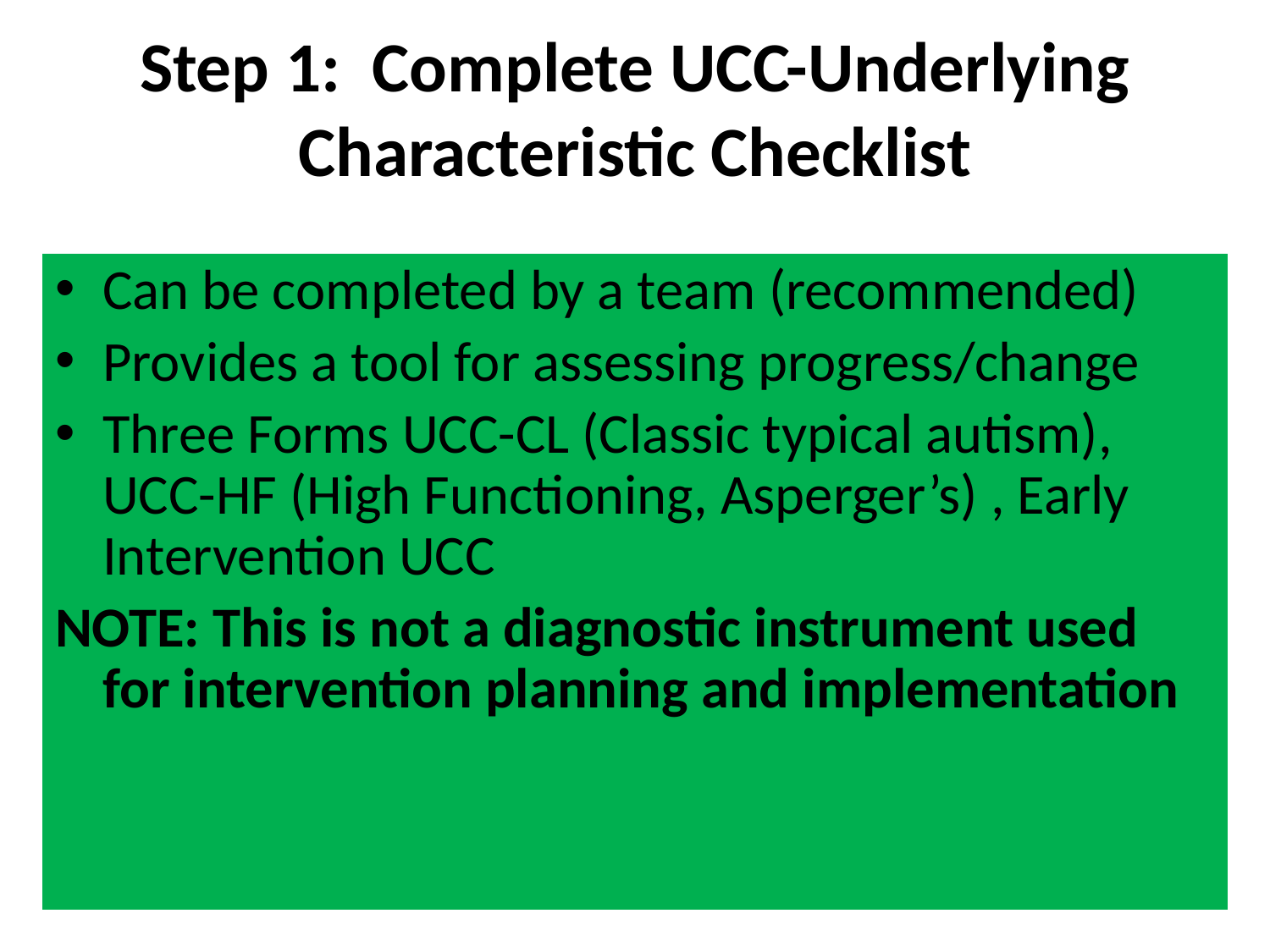

# Step 1:  Complete UCC-Underlying Characteristic Checklist
Can be completed by a team (recommended)
Provides a tool for assessing progress/change
Three Forms UCC-CL (Classic typical autism), UCC-HF (High Functioning, Asperger’s) , Early Intervention UCC
NOTE: This is not a diagnostic instrument used for intervention planning and implementation